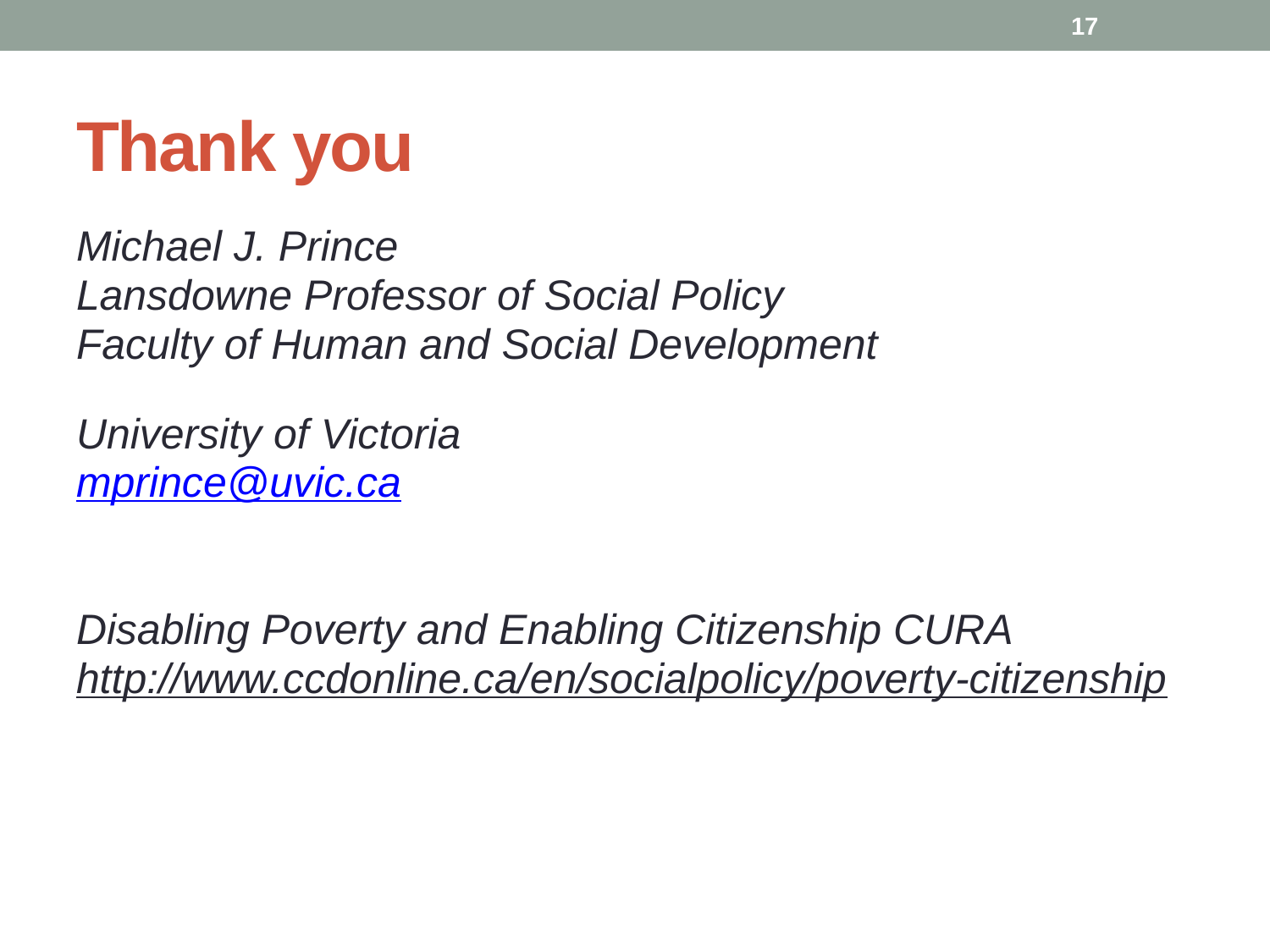

17
# Thank you
Michael J. Prince
Lansdowne Professor of Social Policy
Faculty of Human and Social Development
University of Victoria
mprince@uvic.ca

Disabling Poverty and Enabling Citizenship CURA
http://www.ccdonline.ca/en/socialpolicy/poverty-citizenship